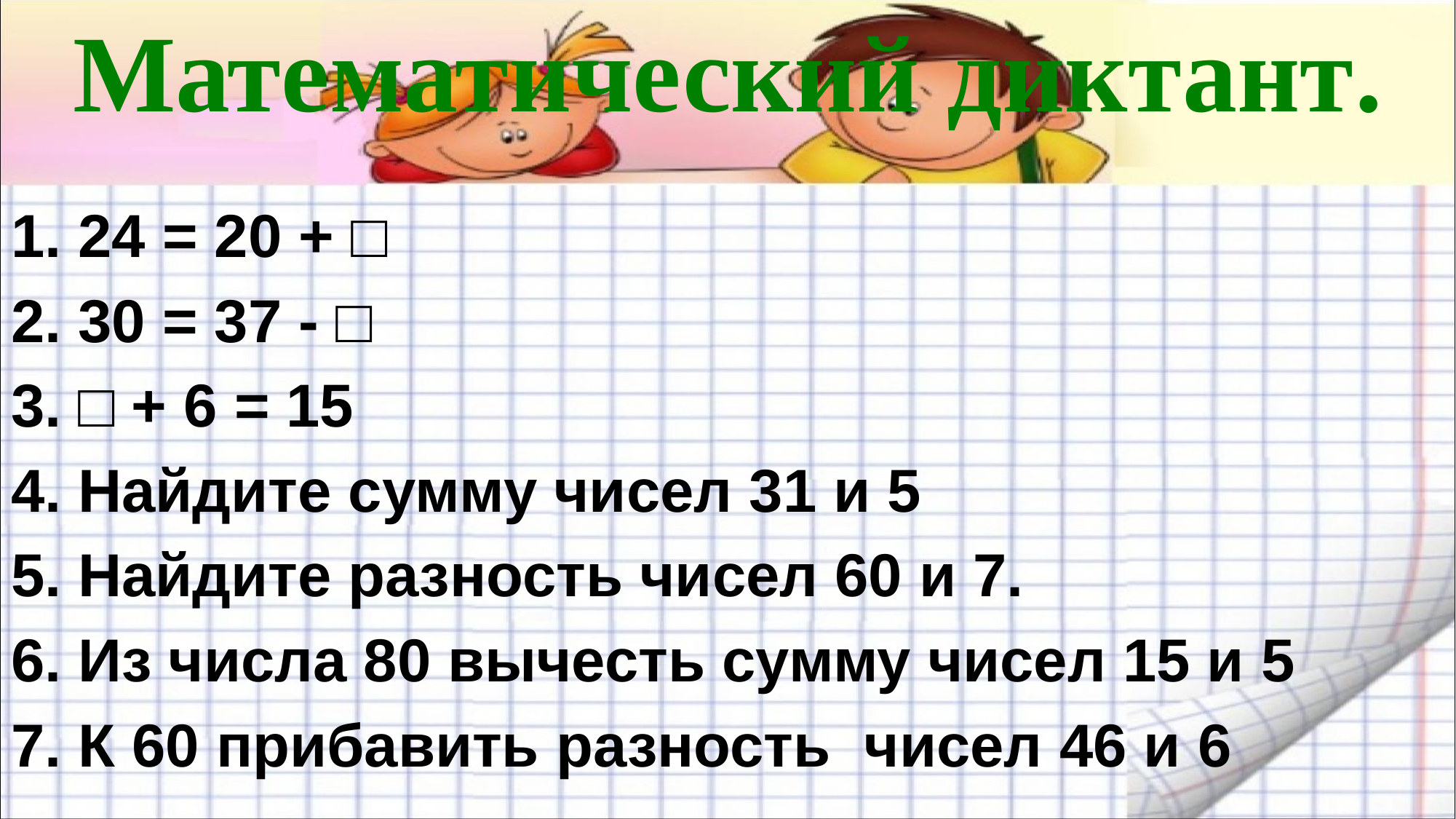

# Математический диктант.
1. 24 = 20 + □
2. 30 = 37 - □
3. □ + 6 = 15
4. Найдите сумму чисел 31 и 5
5. Найдите разность чисел 60 и 7.
6. Из числа 80 вычесть сумму чисел 15 и 5
7. К 60 прибавить разность  чисел 46 и 6